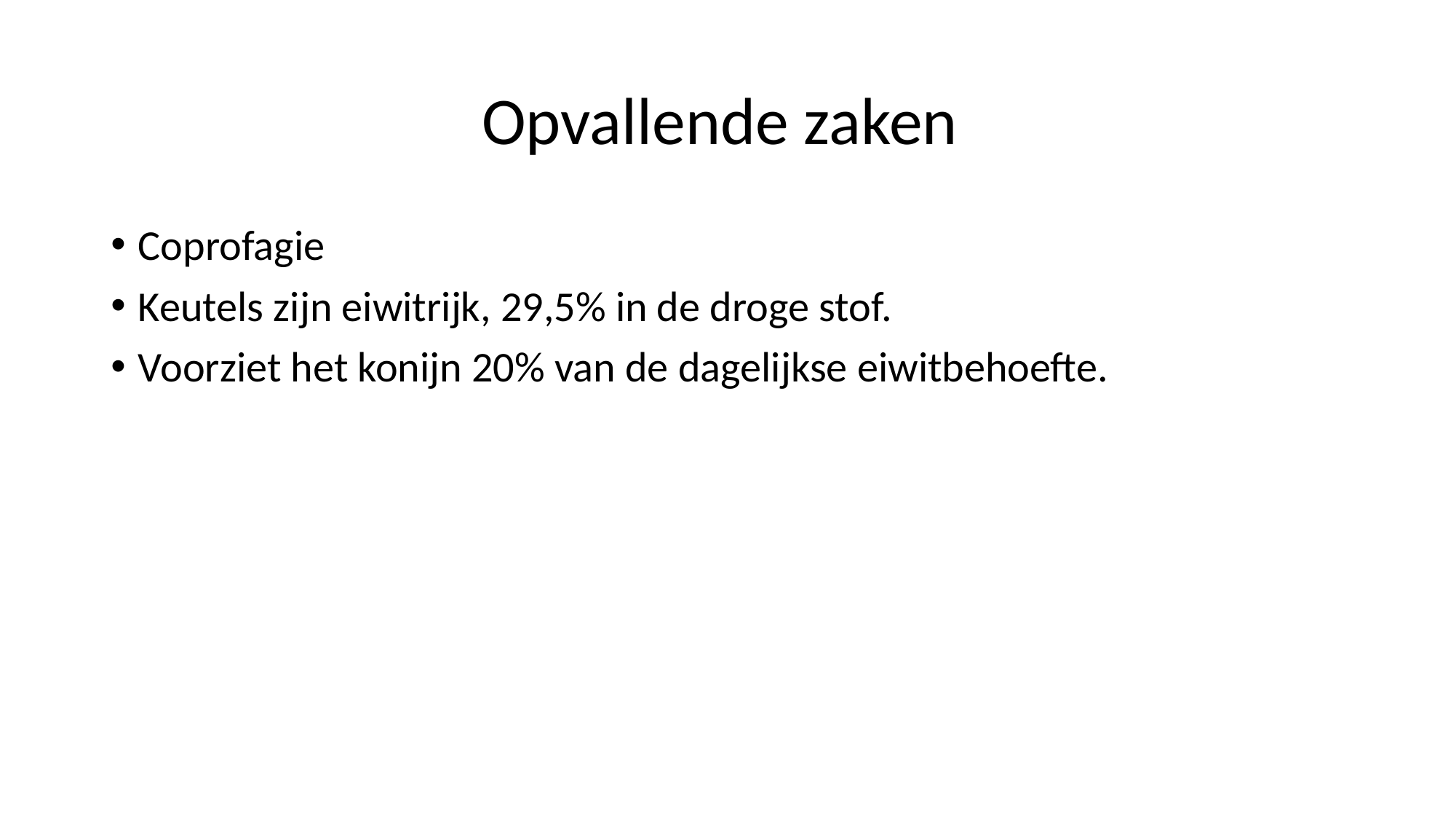

# Opvallende zaken
Coprofagie
Keutels zijn eiwitrijk, 29,5% in de droge stof.
Voorziet het konijn 20% van de dagelijkse eiwitbehoefte.